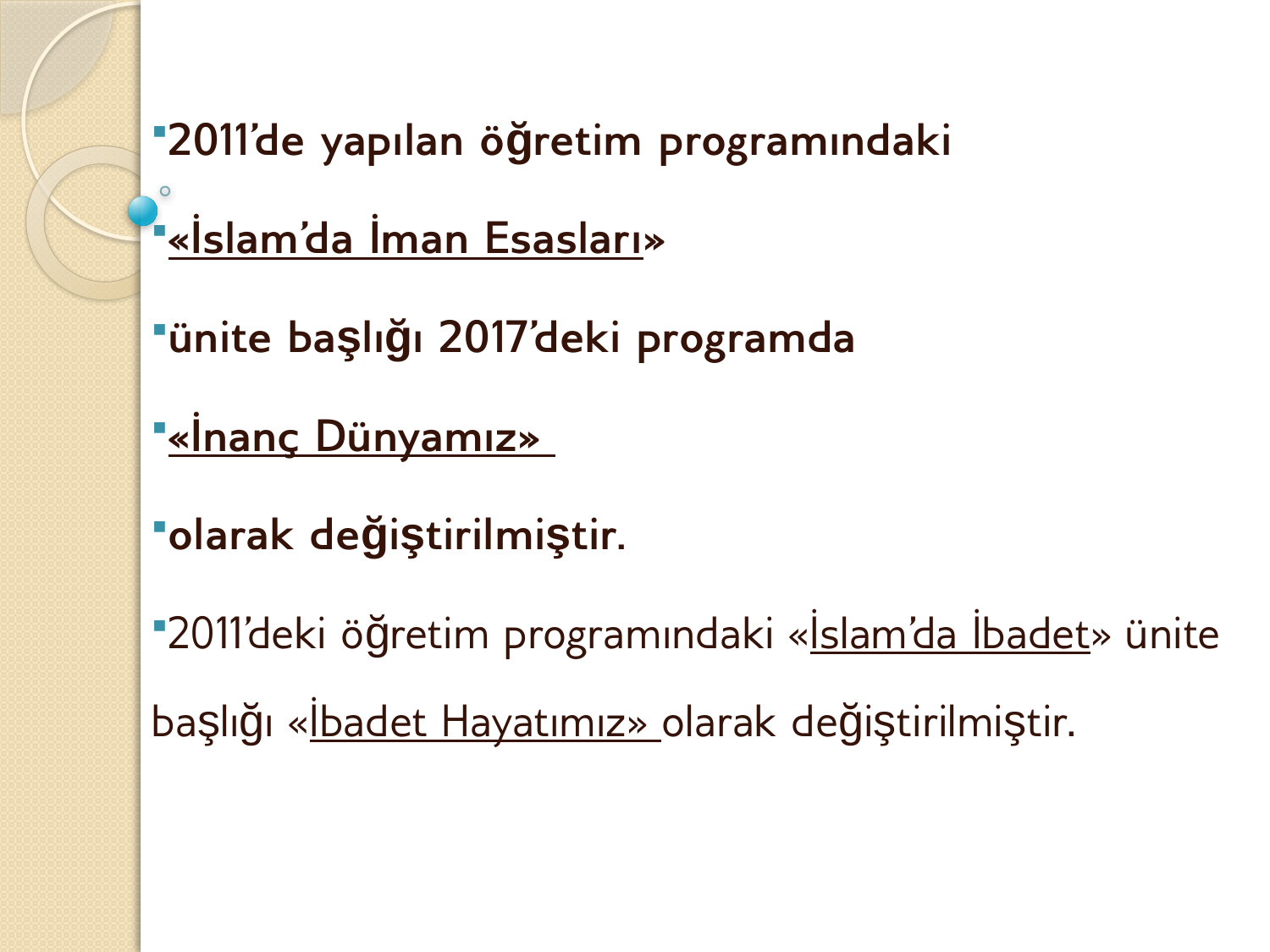

2011’de yapılan öğretim programındaki
«İslam’da İman Esasları»
ünite başlığı 2017’deki programda
«İnanç Dünyamız»
olarak değiştirilmiştir.
2011’deki öğretim programındaki «İslam’da İbadet» ünite başlığı «İbadet Hayatımız» olarak değiştirilmiştir.